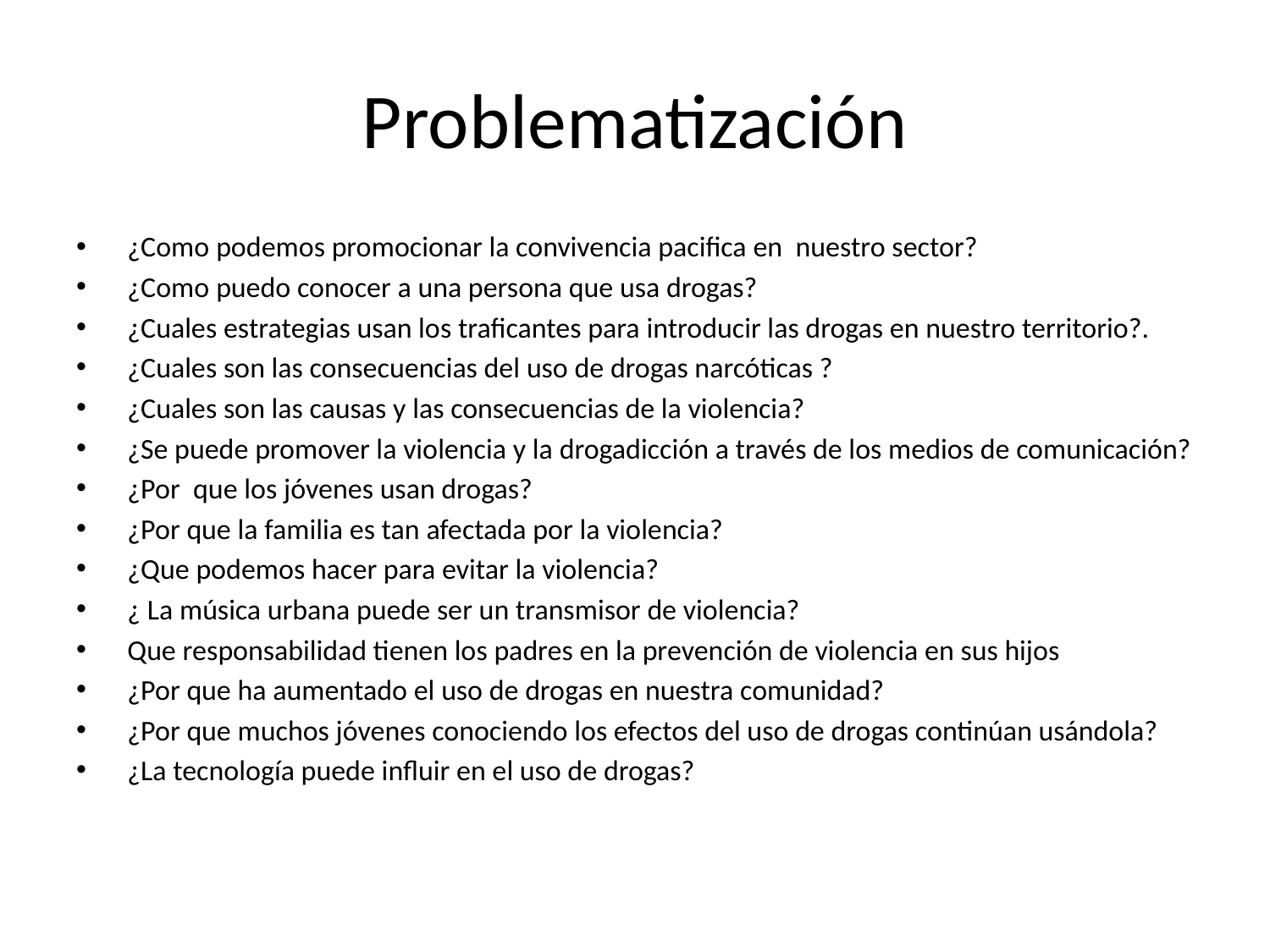

# Problematización
¿Como podemos promocionar la convivencia pacifica en  nuestro sector?
¿Como puedo conocer a una persona que usa drogas?
¿Cuales estrategias usan los traficantes para introducir las drogas en nuestro territorio?.
¿Cuales son las consecuencias del uso de drogas narcóticas ?
¿Cuales son las causas y las consecuencias de la violencia?
¿Se puede promover la violencia y la drogadicción a través de los medios de comunicación?
¿Por  que los jóvenes usan drogas?
¿Por que la familia es tan afectada por la violencia?
¿Que podemos hacer para evitar la violencia?
¿ La música urbana puede ser un transmisor de violencia?
Que responsabilidad tienen los padres en la prevención de violencia en sus hijos
¿Por que ha aumentado el uso de drogas en nuestra comunidad?
¿Por que muchos jóvenes conociendo los efectos del uso de drogas continúan usándola?
¿La tecnología puede influir en el uso de drogas?